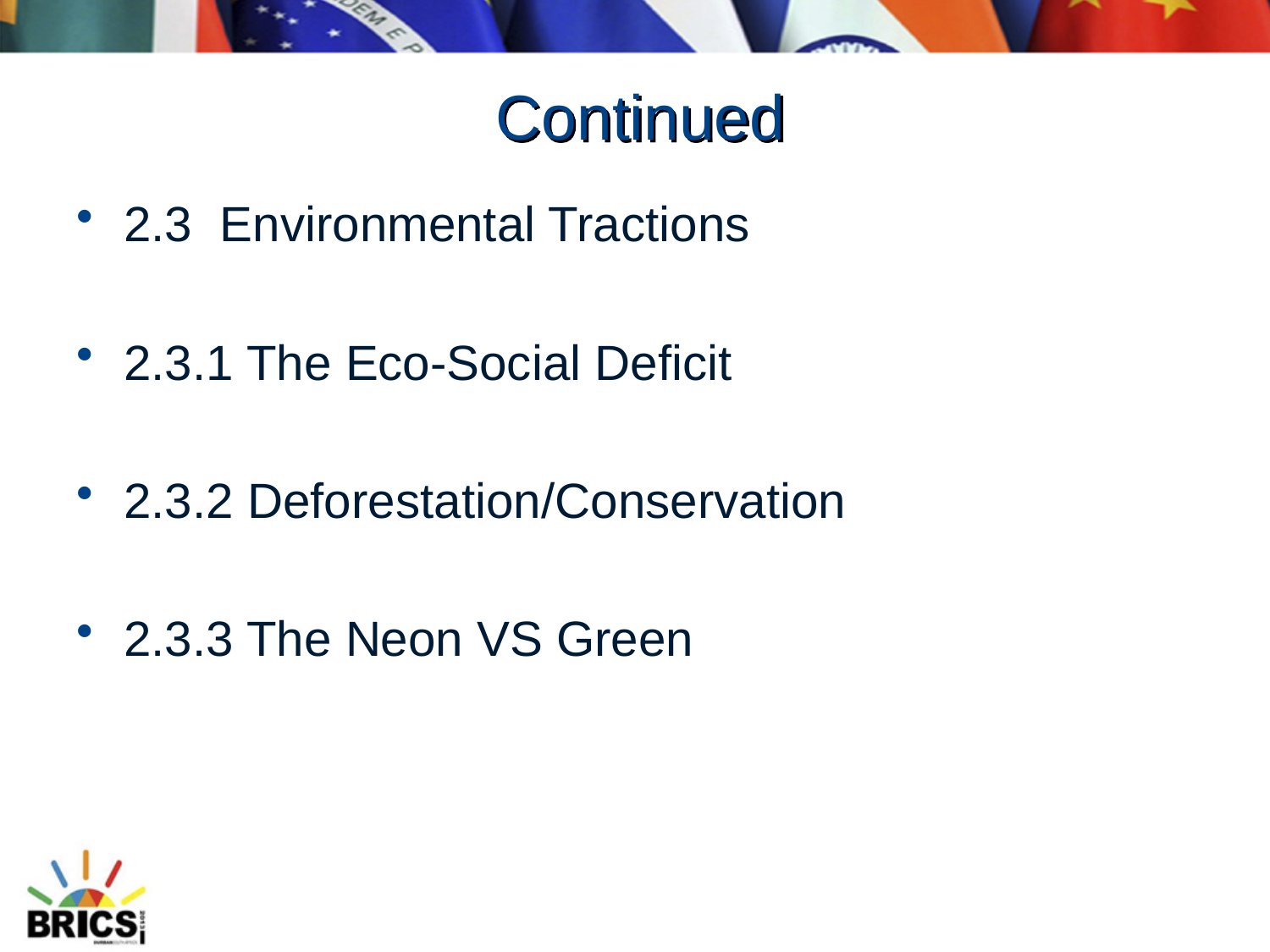

# Continued
2.3  Environmental Tractions

2.3.1 The Eco-Social Deficit

2.3.2 Deforestation/Conservation

2.3.3 The Neon VS Green